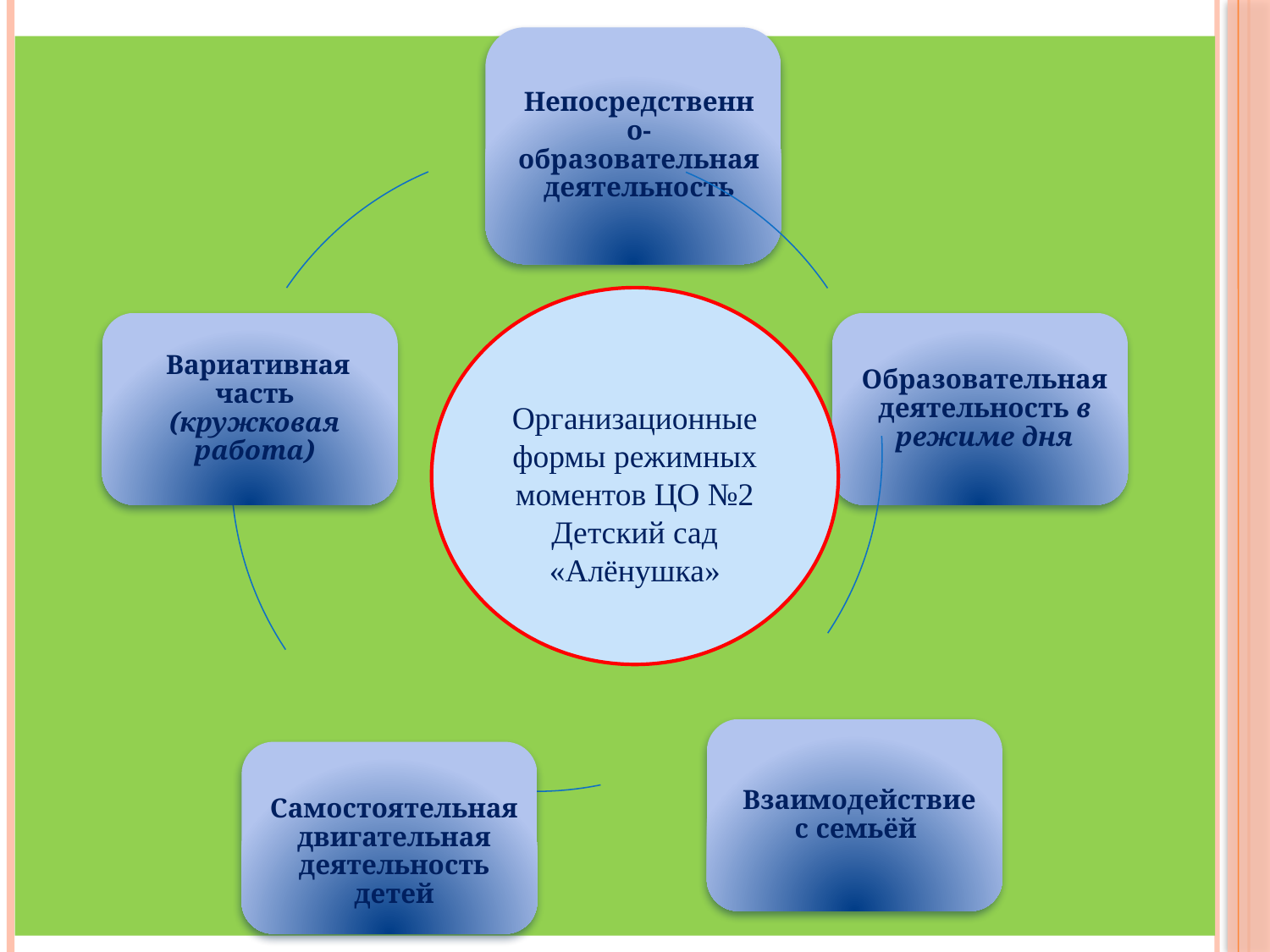

Непосредственно- образовательная деятельность
Образовательная деятельность в режиме дня
 Взаимодействие  с семьёй
 Самостоятельная двигательная деятельность детей
 Вариативная часть (кружковая работа)

Организационные формы режимных моментов ЦО №2
Детский сад «Алёнушка»